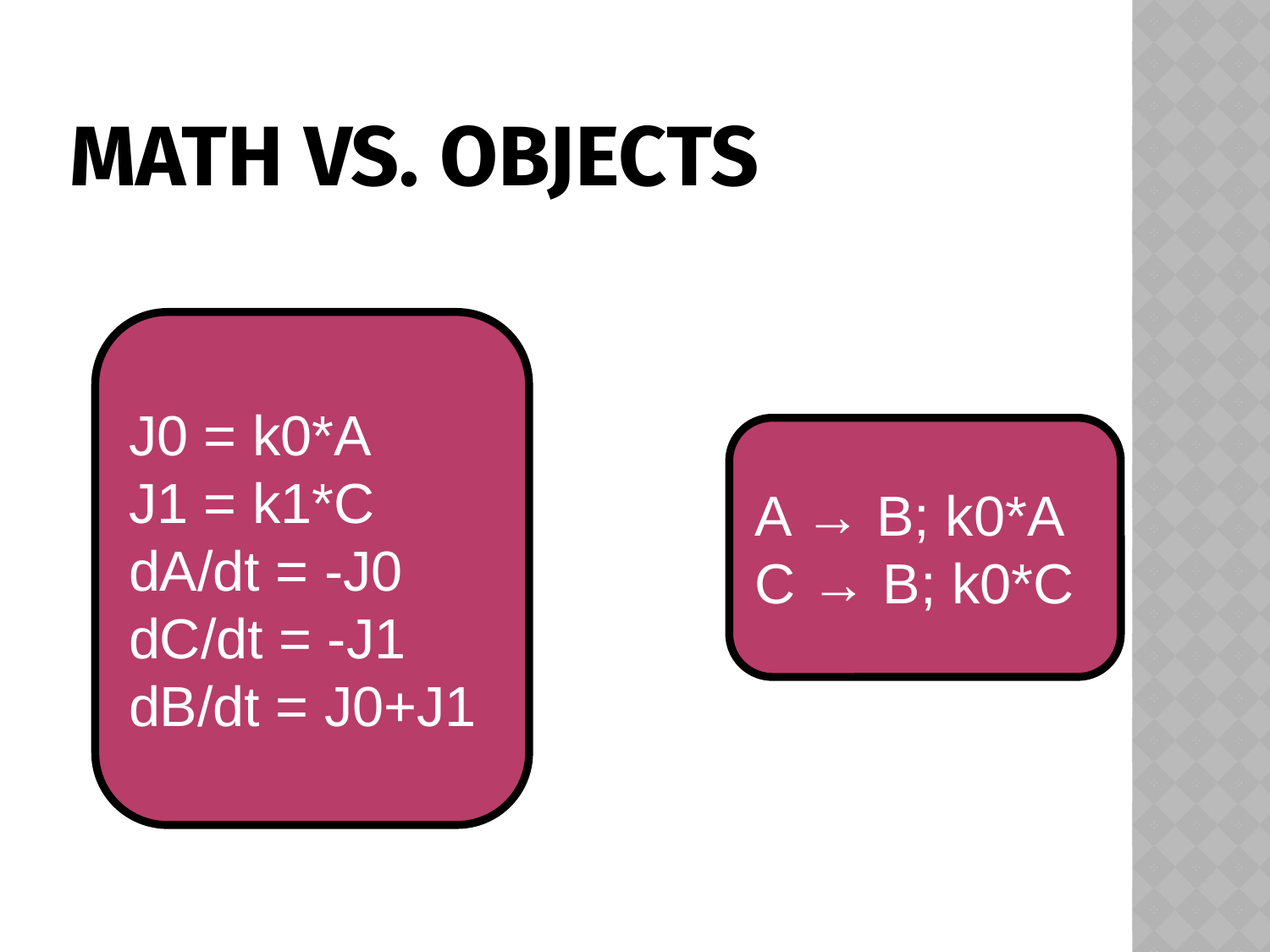

# Math vs. Objects
J0 = k0*A
J1 = k1*C
dA/dt = -J0
dC/dt = -J1
dB/dt = J0+J1
A → B; k0*A
C → B; k0*C